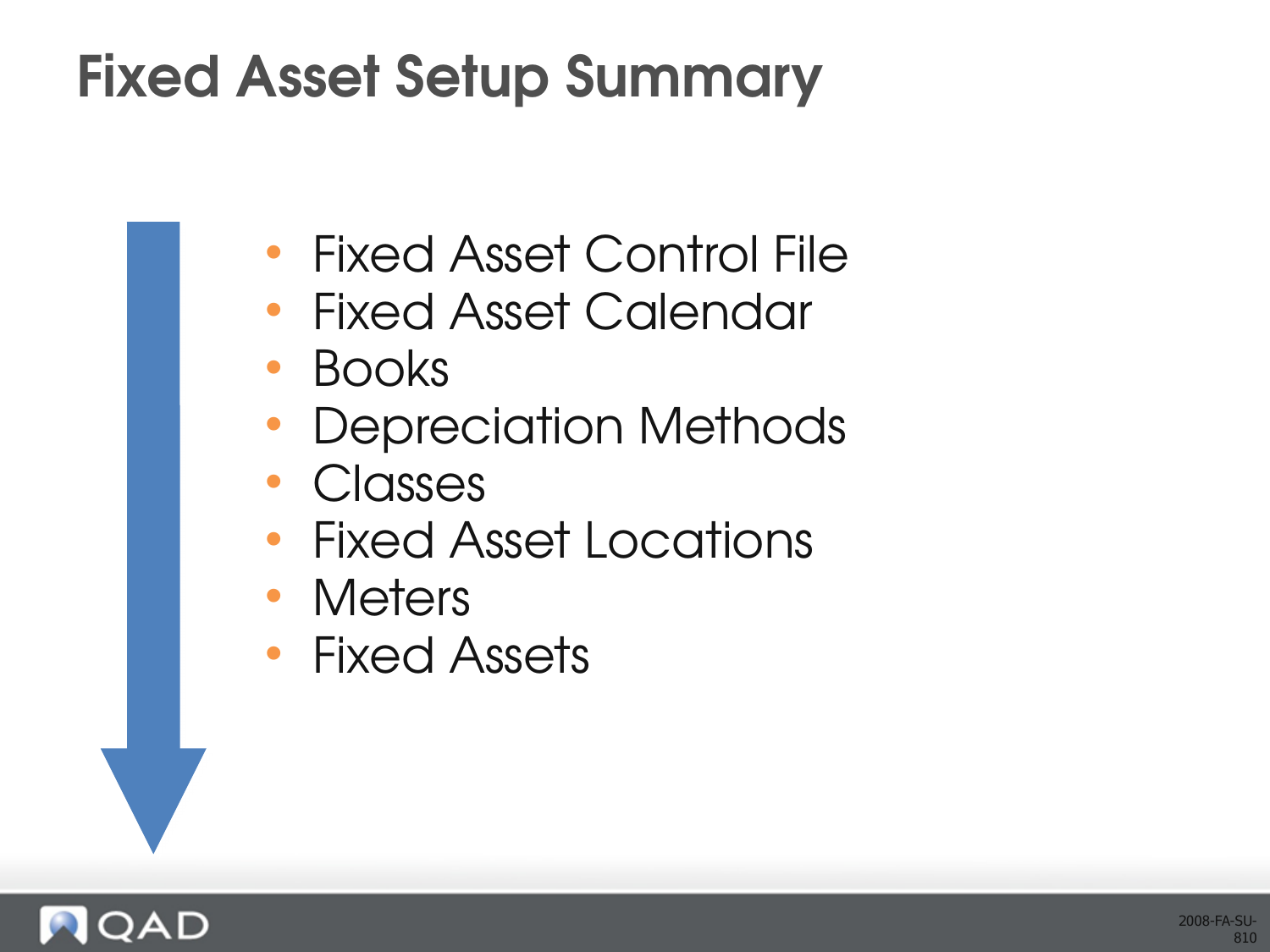

# Fixed Asset Setup Summary
Fixed Asset Control File
Fixed Asset Calendar
Books
Depreciation Methods
Classes
Fixed Asset Locations
Meters
Fixed Assets

2008-FA-SU-810